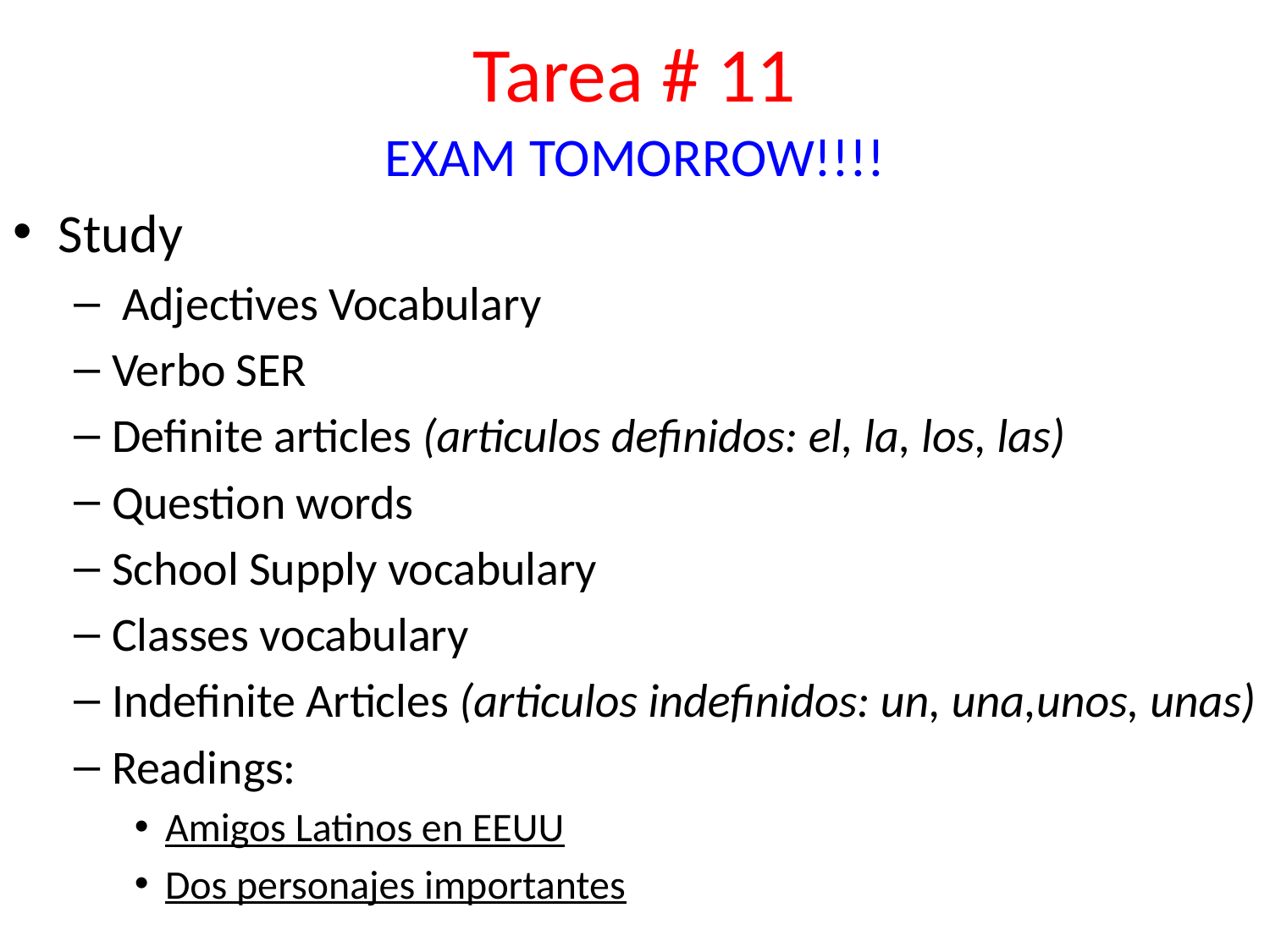

# Tarea # 11
EXAM TOMORROW!!!!
Study
 Adjectives Vocabulary
Verbo SER
Definite articles (articulos definidos: el, la, los, las)
Question words
School Supply vocabulary
Classes vocabulary
Indefinite Articles (articulos indefinidos: un, una,unos, unas)
Readings:
Amigos Latinos en EEUU
Dos personajes importantes